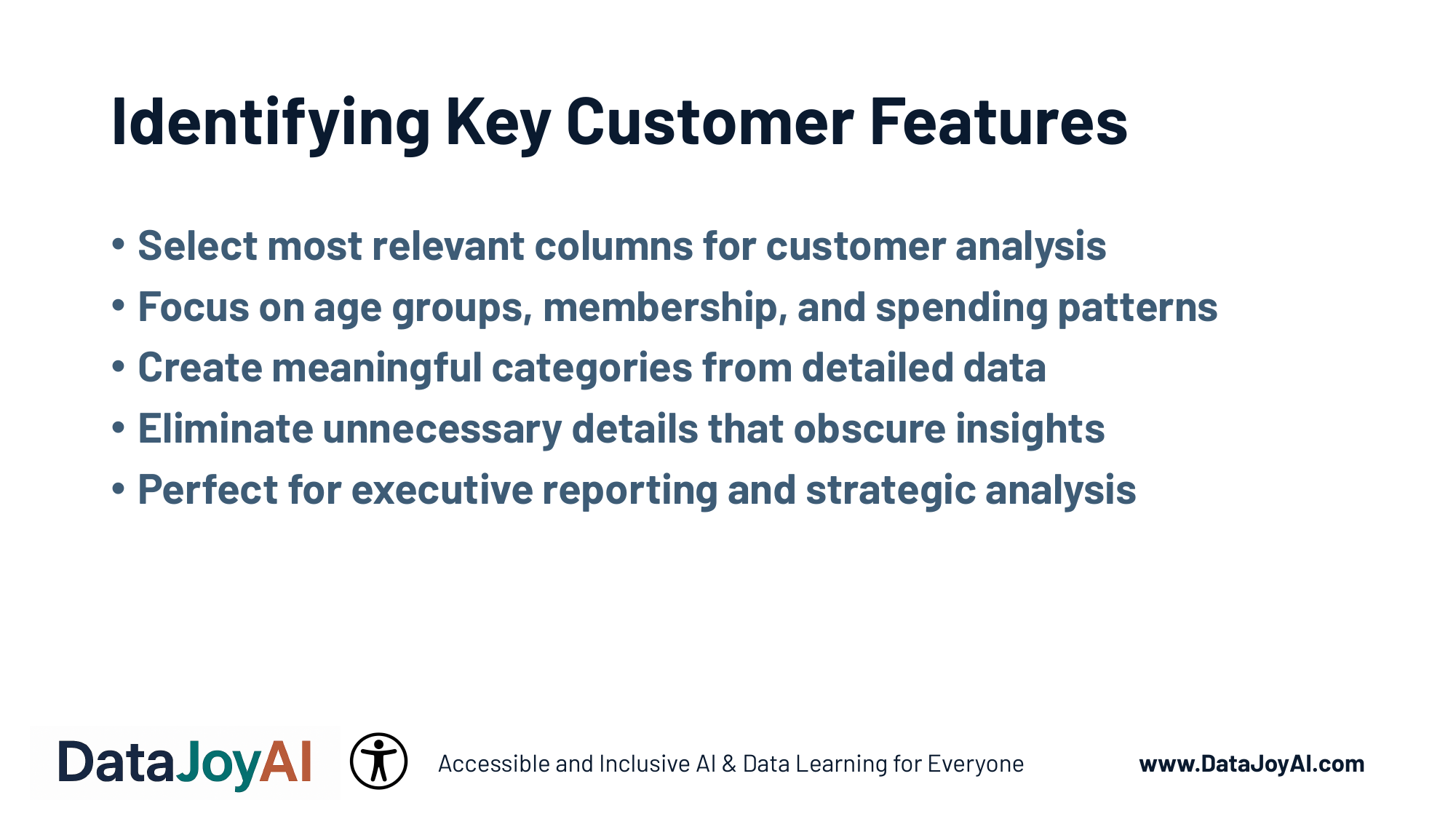

# Identifying Key Customer Features
Select most relevant columns for customer analysis
Focus on age groups, membership, and spending patterns
Create meaningful categories from detailed data
Eliminate unnecessary details that obscure insights
Perfect for executive reporting and strategic analysis